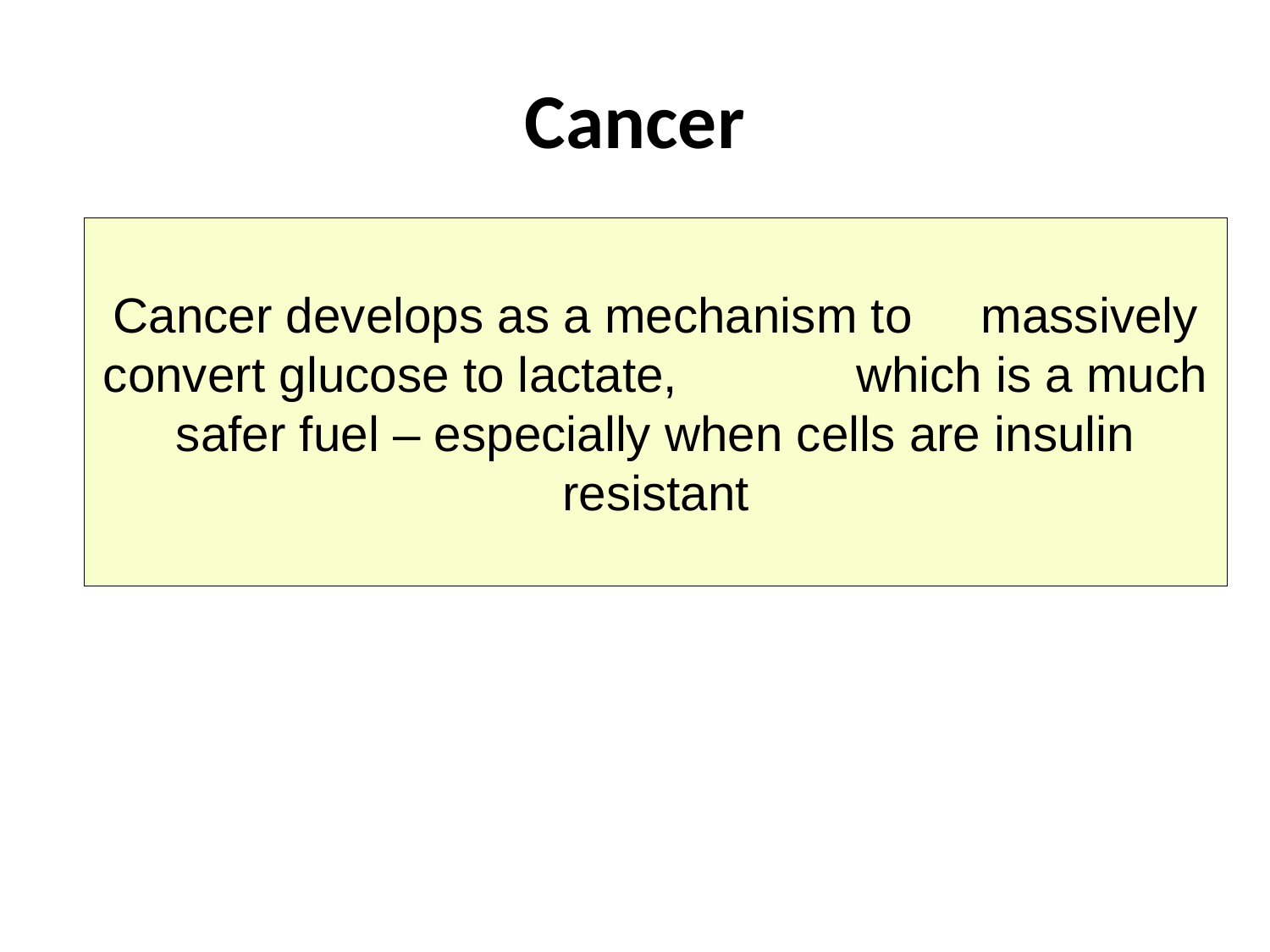

# Cancer

Cancer develops as a mechanism to     massively convert glucose to lactate,             which is a much safer fuel – especially when cells are insulin resistant